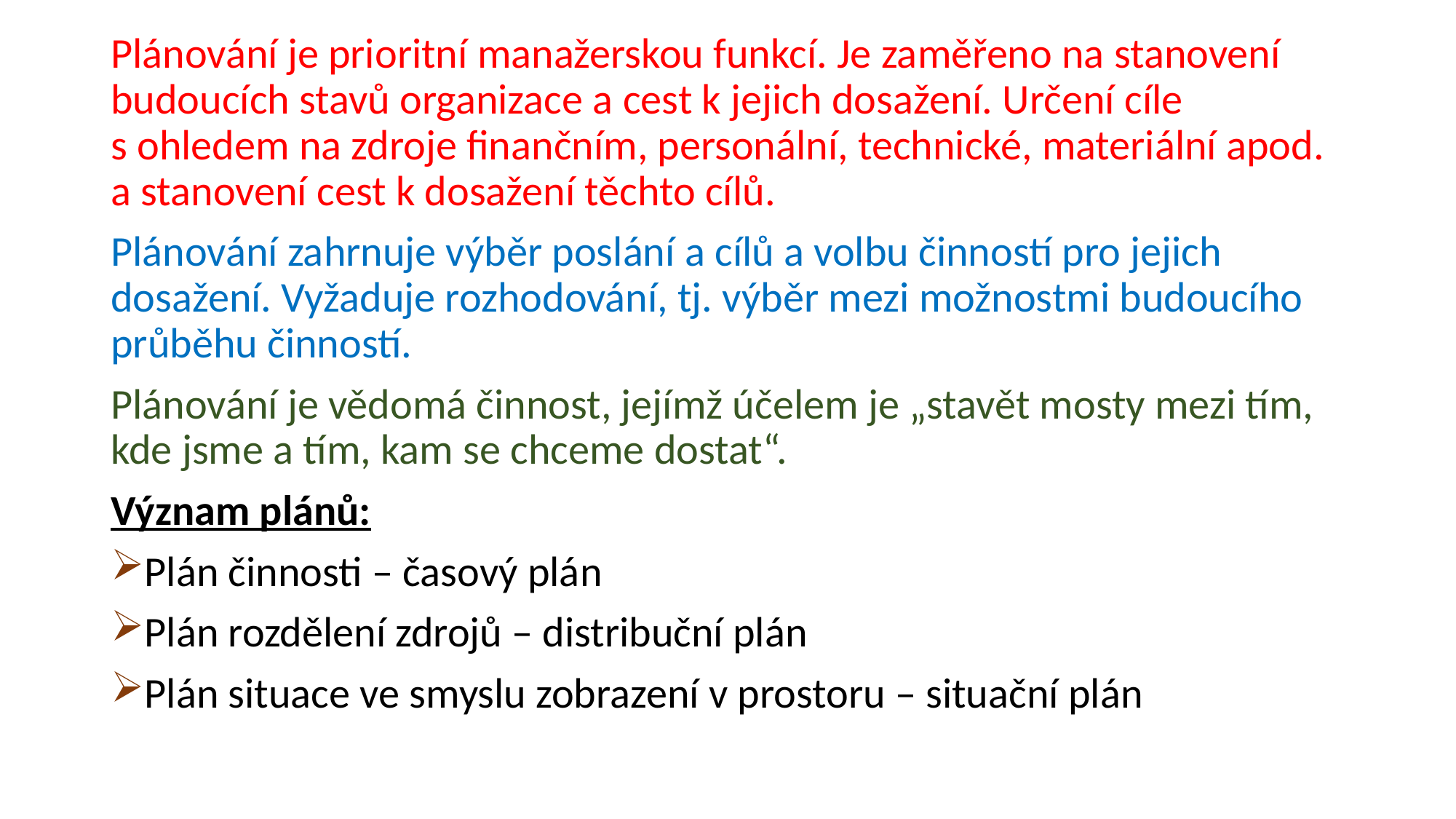

Plánování je prioritní manažerskou funkcí. Je zaměřeno na stanovení budoucích stavů organizace a cest k jejich dosažení. Určení cíle s ohledem na zdroje finančním, personální, technické, materiální apod. a stanovení cest k dosažení těchto cílů.
Plánování zahrnuje výběr poslání a cílů a volbu činností pro jejich dosažení. Vyžaduje rozhodování, tj. výběr mezi možnostmi budoucího průběhu činností.
Plánování je vědomá činnost, jejímž účelem je „stavět mosty mezi tím, kde jsme a tím, kam se chceme dostat“.
Význam plánů:
Plán činnosti – časový plán
Plán rozdělení zdrojů – distribuční plán
Plán situace ve smyslu zobrazení v prostoru – situační plán